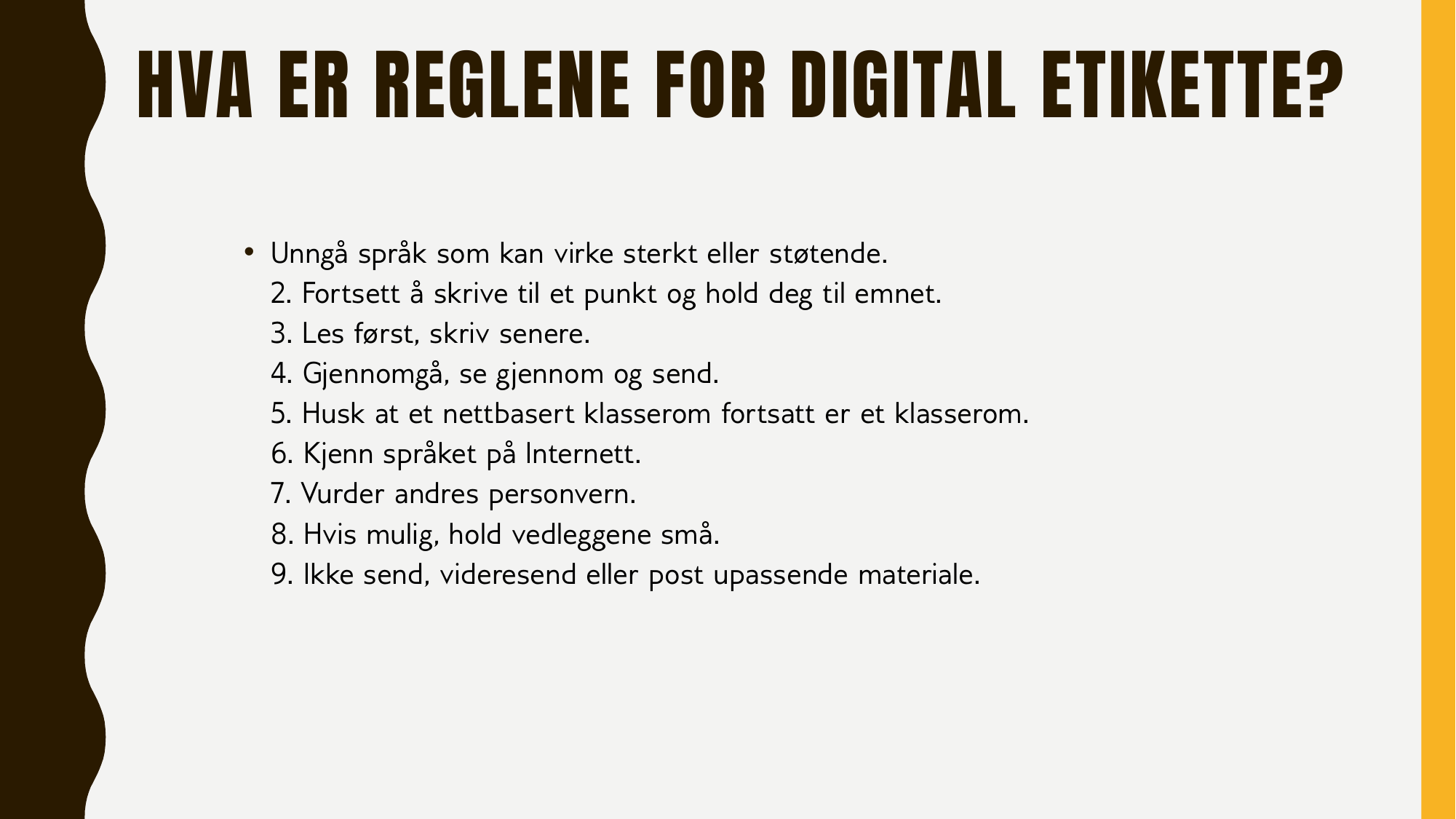

# Hva er reglene for digital etikette?
Unngå språk som kan virke sterkt eller støtende.
2. Fortsett å skrive til et punkt og hold deg til emnet.
3. Les først, skriv senere.
4. Gjennomgå, se gjennom og send.
5. Husk at et nettbasert klasserom fortsatt er et klasserom.
6. Kjenn språket på Internett.
7. Vurder andres personvern.
8. Hvis mulig, hold vedleggene små.
9. Ikke send, videresend eller post upassende materiale.